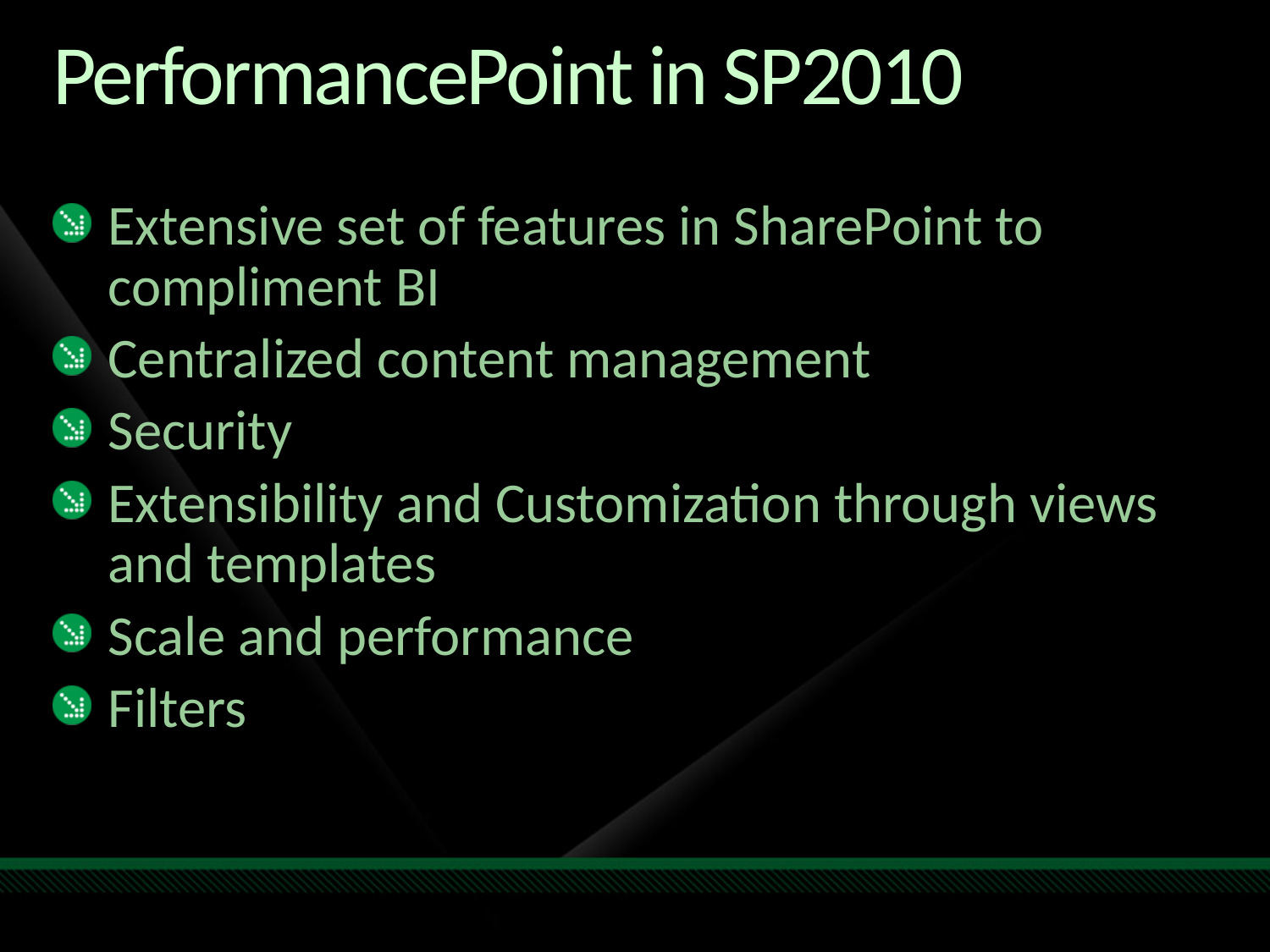

# PerformancePoint in SP2010
Extensive set of features in SharePoint to compliment BI
Centralized content management
Security
Extensibility and Customization through views and templates
Scale and performance
Filters